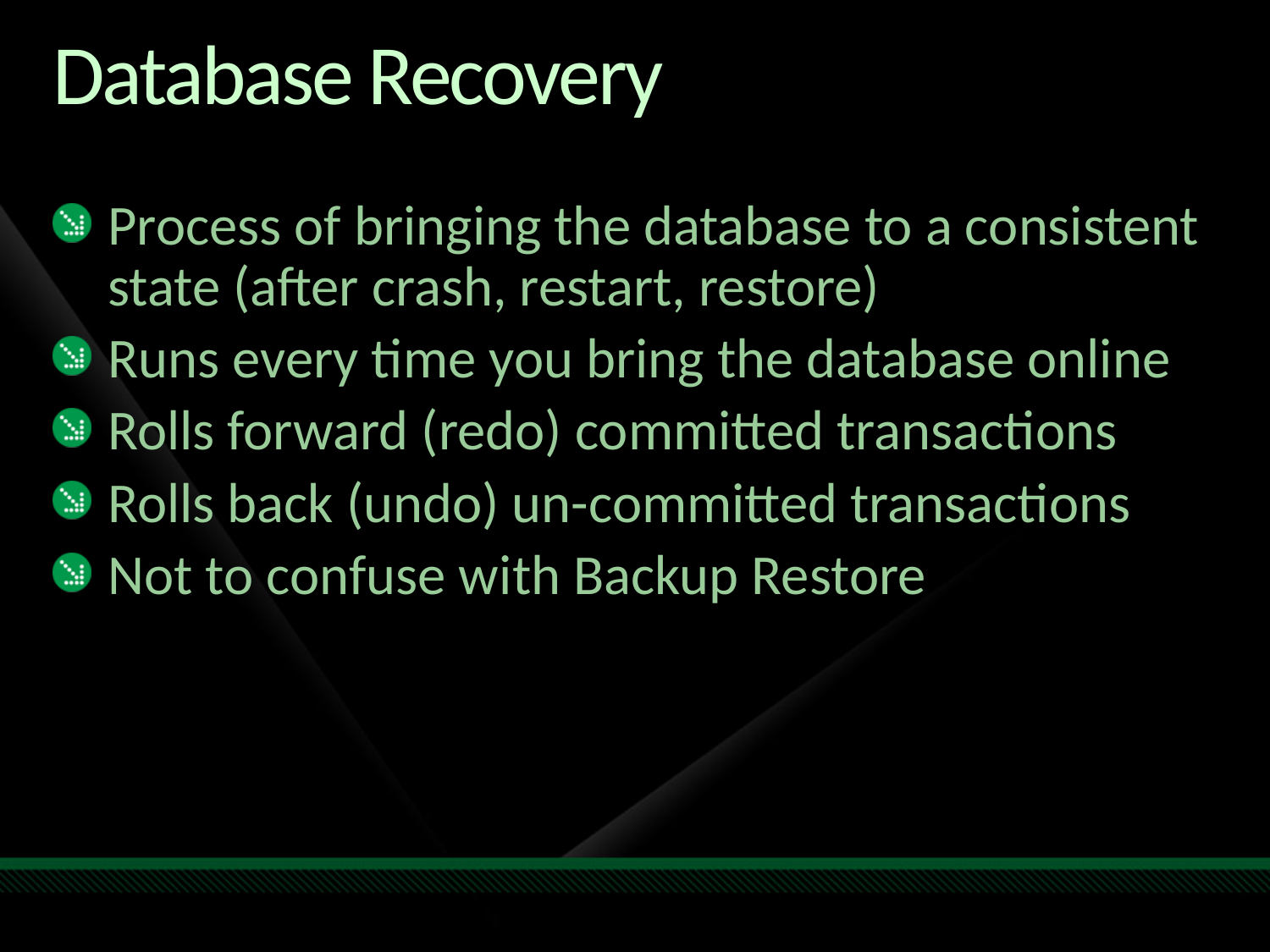

# Database Recovery
Process of bringing the database to a consistent state (after crash, restart, restore)
Runs every time you bring the database online
Rolls forward (redo) committed transactions
Rolls back (undo) un-committed transactions
Not to confuse with Backup Restore